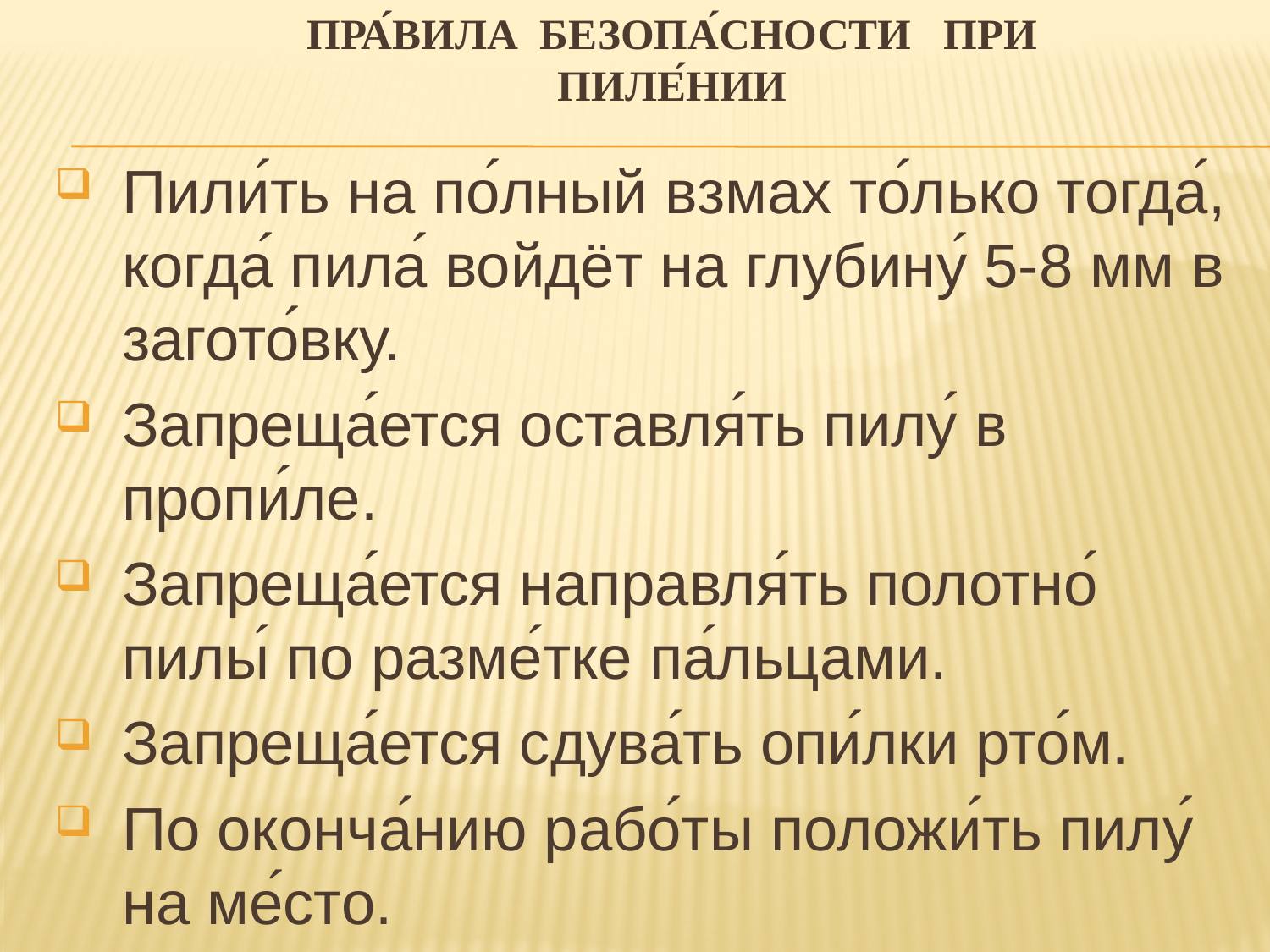

# Пра́вила  безопа́сности   при пиле́нии
Пили́ть на по́лный взмах то́лько тогда́, когда́ пила́ войдёт на глубину́ 5-8 мм в загото́вку.
Запреща́ется оставля́ть пилу́ в пропи́ле.
Запреща́ется направля́ть полотно́ пилы́ по разме́тке па́льцами.
Запреща́ется сдува́ть опи́лки рто́м.
По оконча́нию рабо́ты положи́ть пилу́ на ме́сто.